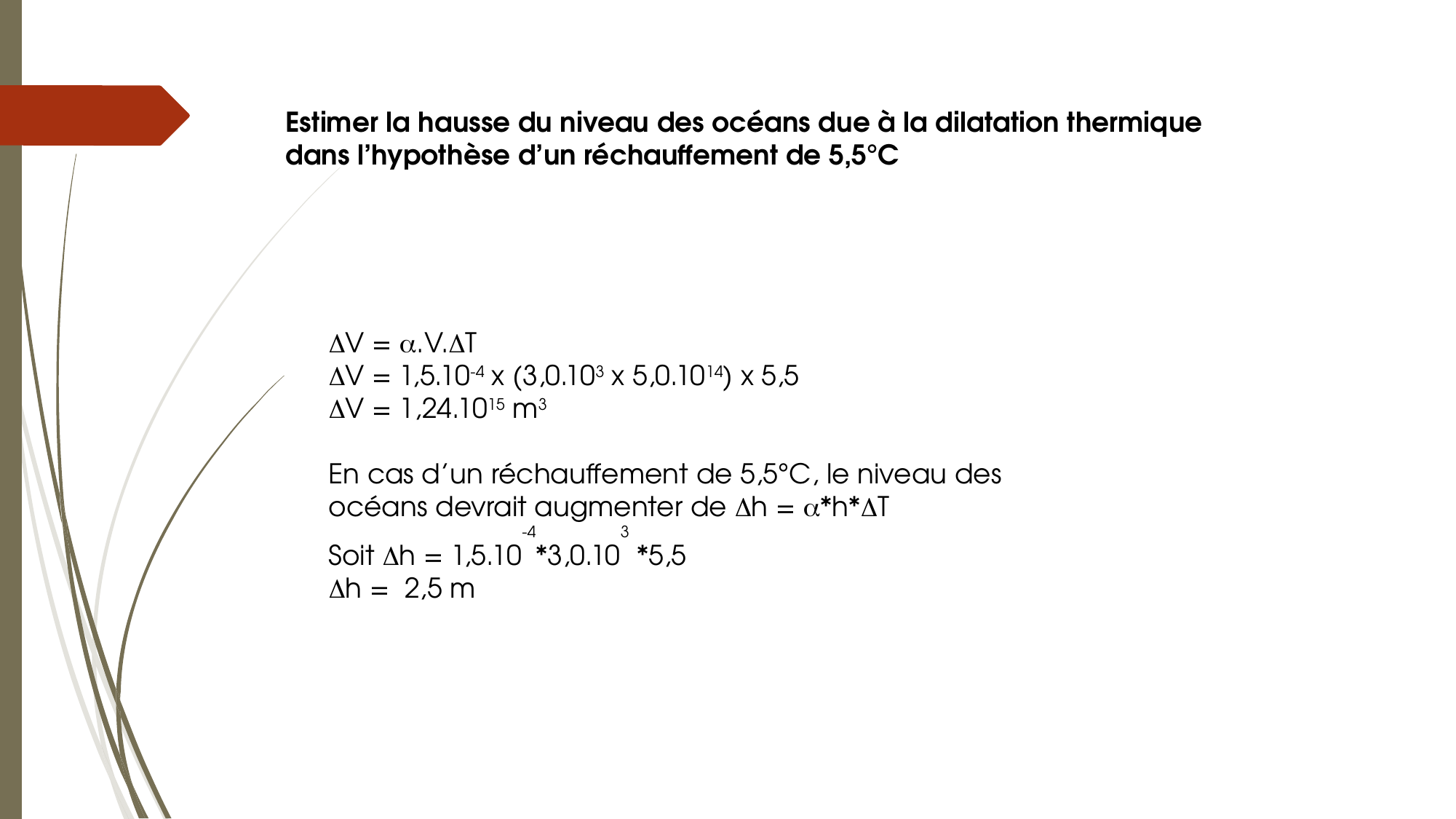

Estimer la hausse du niveau des océans due à la dilatation thermique dans l’hypothèse d’un réchauffement de 5,5°C

ΔV = α.V.ΔT
ΔV = 1,5.10-4 x (3,0.103 x 5,0.1014) x 5,5
ΔV = 1,24.1015 m3

En cas d’un réchauffement de 5,5°C, le niveau des océans devrait augmenter de Δh = α*h*ΔT
Soit Δh = 1,5.10-4*3,0.103 *5,5
Δh =  2,5 m